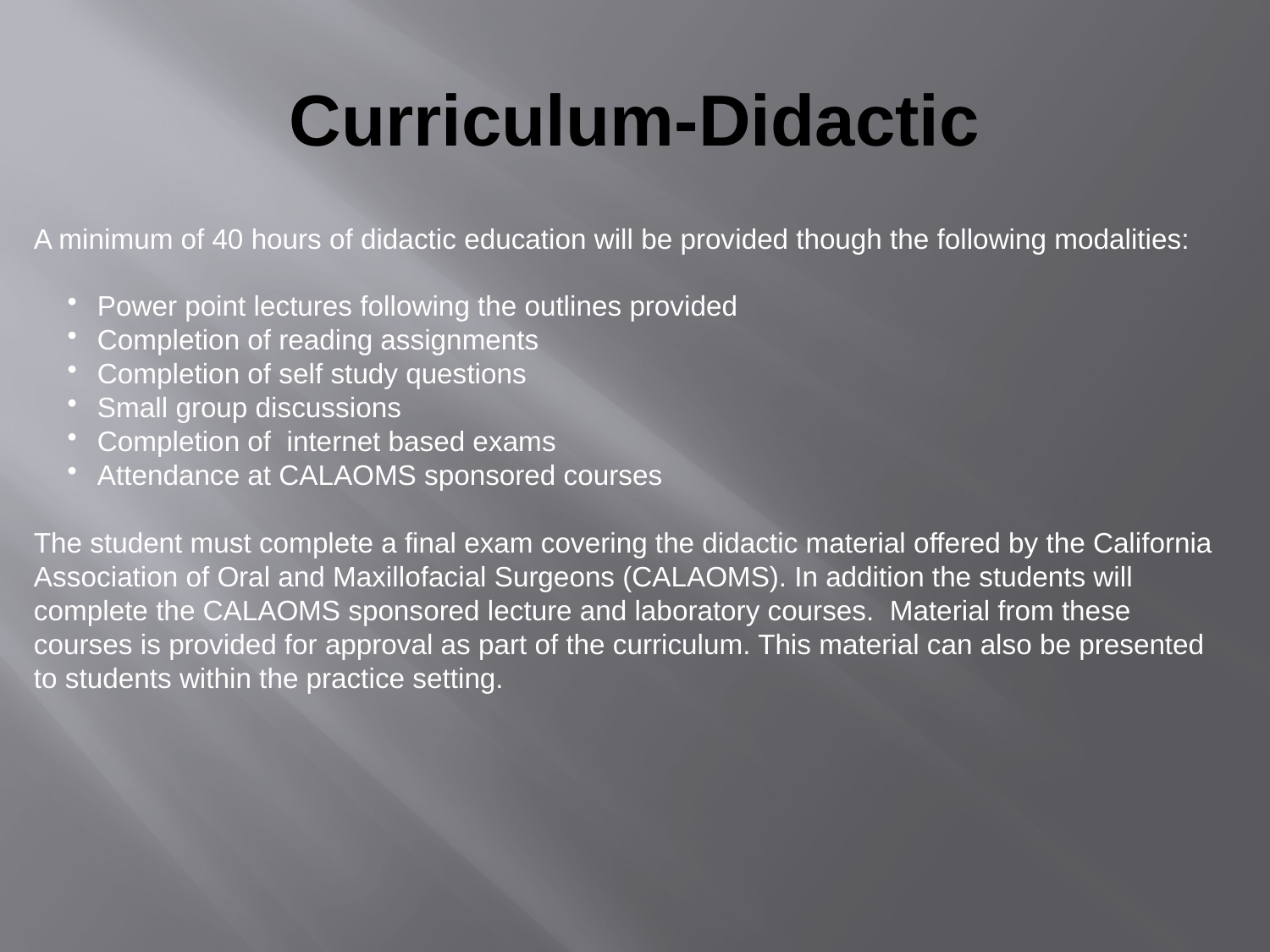

# Curriculum-Didactic
A minimum of 40 hours of didactic education will be provided though the following modalities:
Power point lectures following the outlines provided
Completion of reading assignments
Completion of self study questions
Small group discussions
Completion of  internet based exams
Attendance at CALAOMS sponsored courses

The student must complete a final exam covering the didactic material offered by the California Association of Oral and Maxillofacial Surgeons (CALAOMS). In addition the students will complete the CALAOMS sponsored lecture and laboratory courses.  Material from these courses is provided for approval as part of the curriculum. This material can also be presented to students within the practice setting.